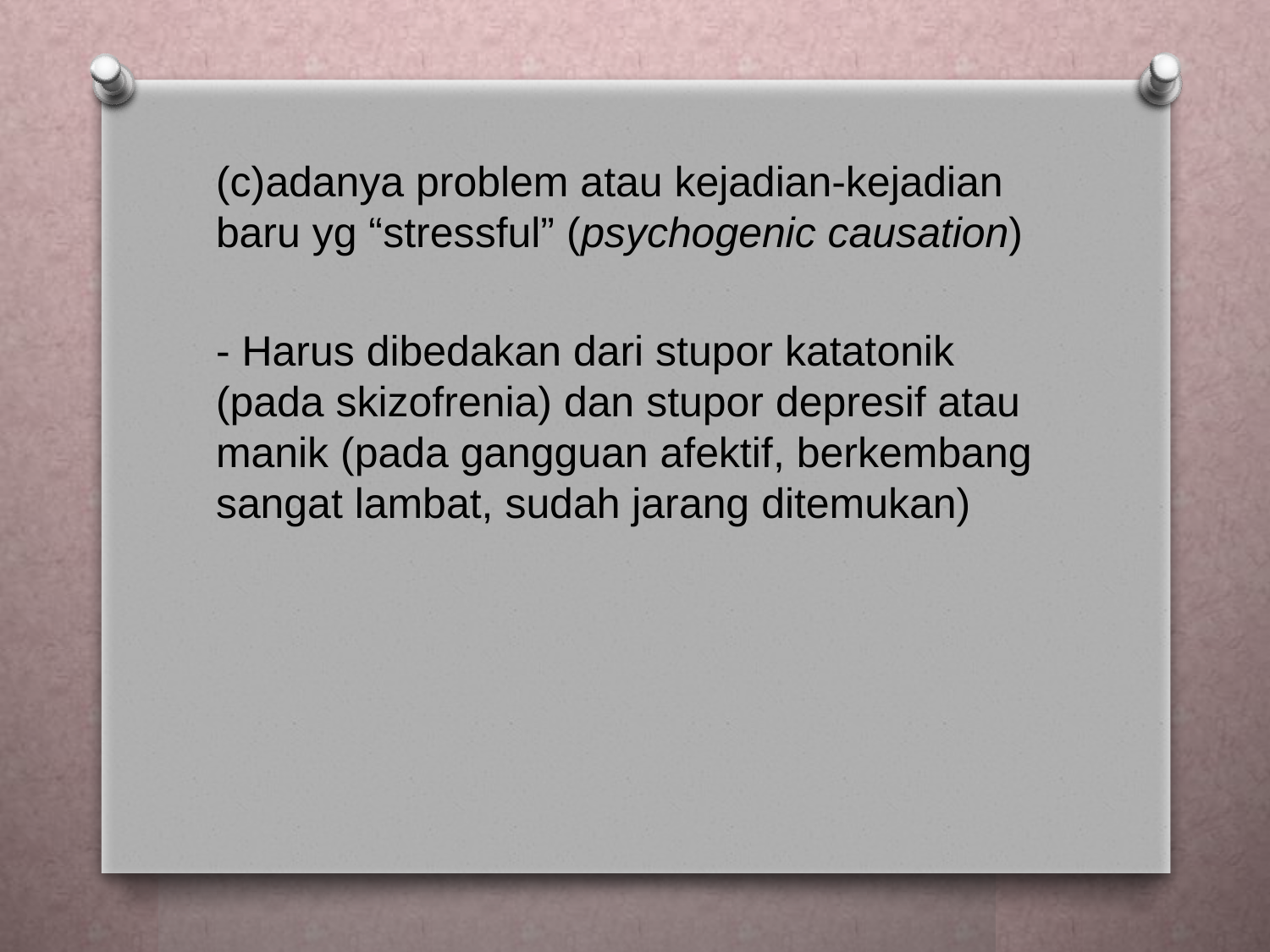

(c)adanya problem atau kejadian-kejadian baru yg “stressful” (psychogenic causation)

- Harus dibedakan dari stupor katatonik (pada skizofrenia) dan stupor depresif atau manik (pada gangguan afektif, berkembang sangat lambat, sudah jarang ditemukan)